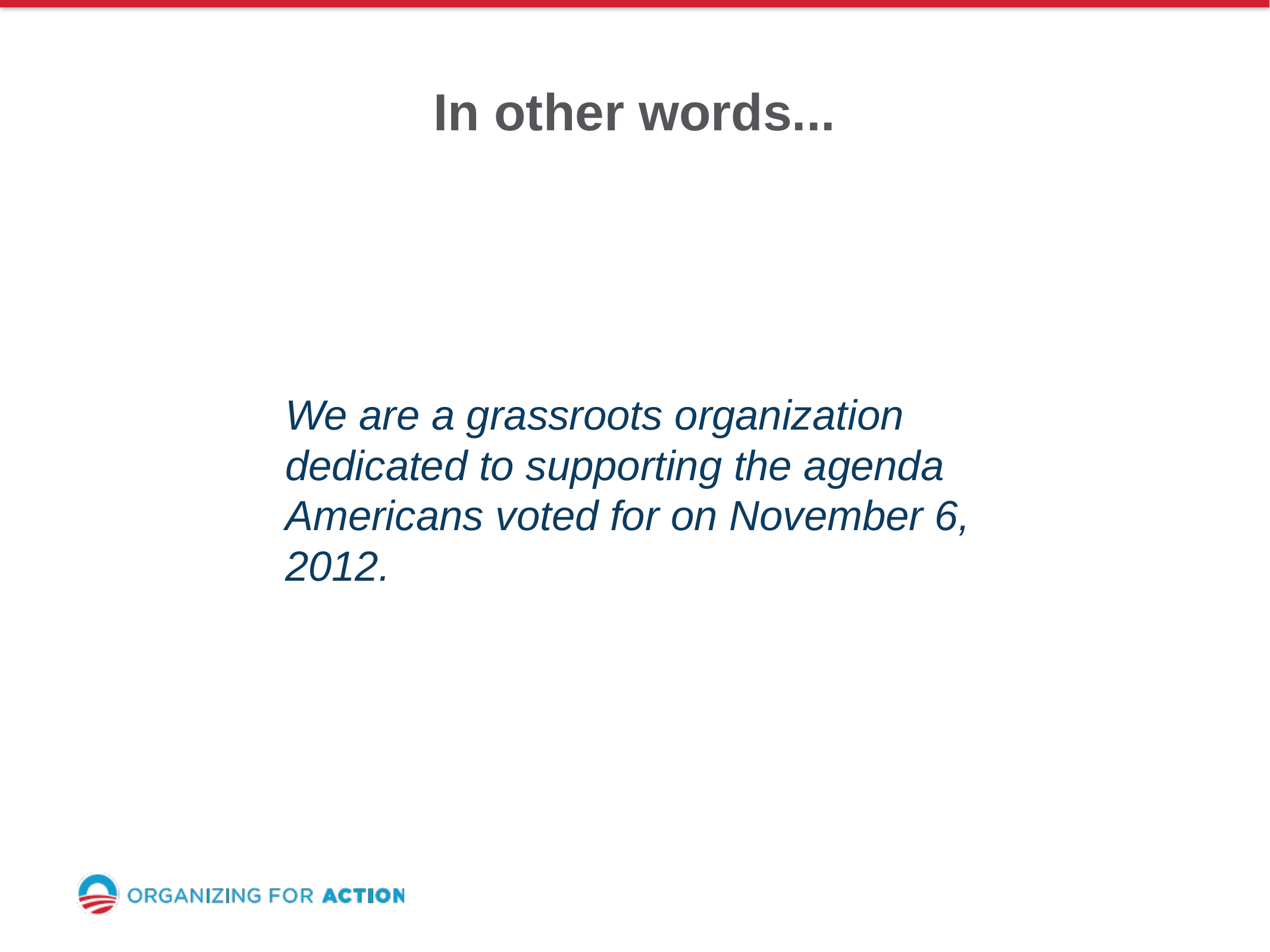

In other words...
We are a grassroots organization dedicated to supporting the agenda Americans voted for on November 6, 2012.